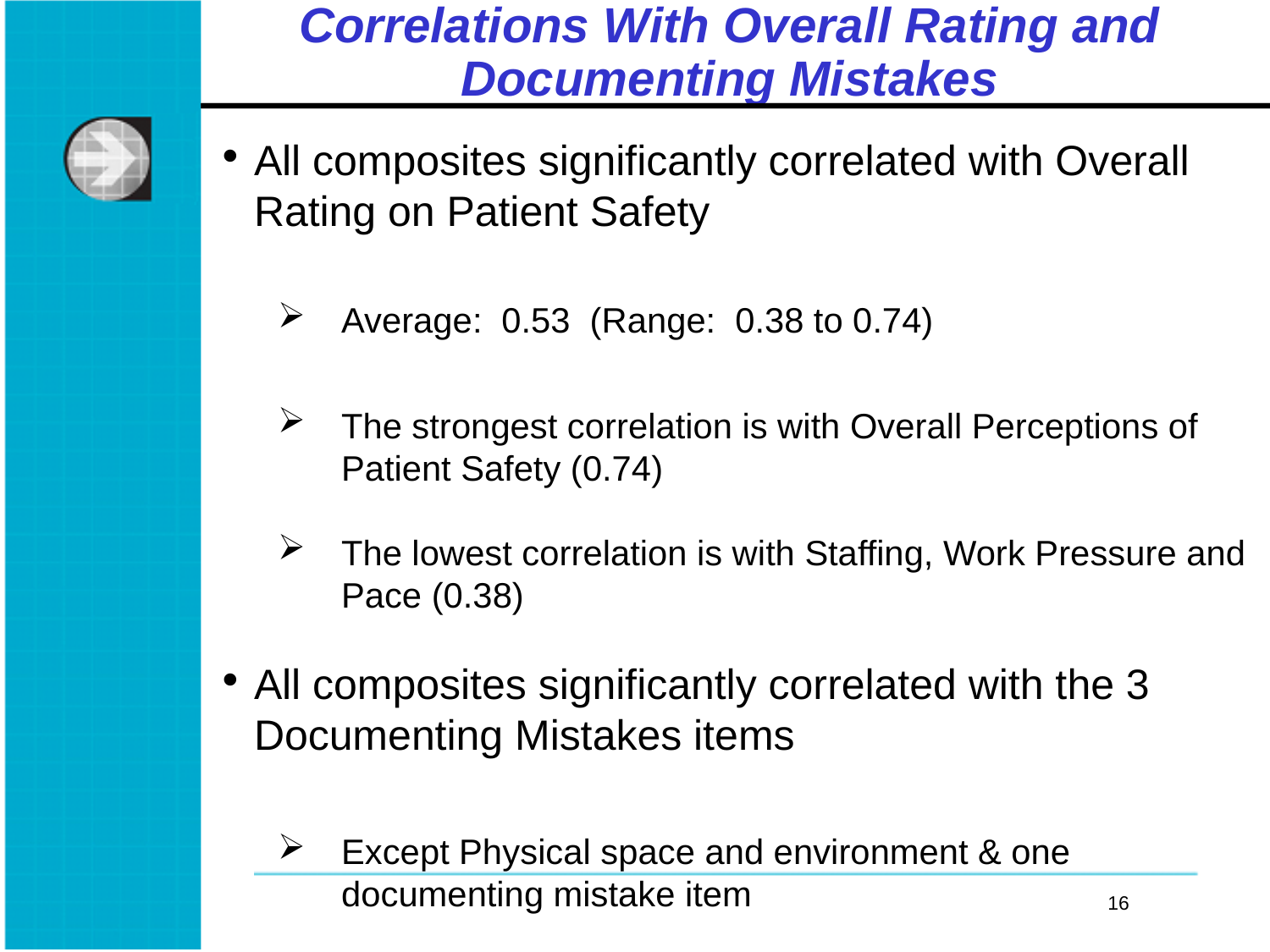

# Correlations With Overall Rating and Documenting Mistakes

All composites significantly correlated with Overall Rating on Patient Safety

Average:  0.53  (Range:  0.38 to 0.74)

The strongest correlation is with Overall Perceptions of Patient Safety (0.74)

The lowest correlation is with Staffing, Work Pressure and Pace (0.38)

All composites significantly correlated with the 3 Documenting Mistakes items

Except Physical space and environment & one documenting mistake item